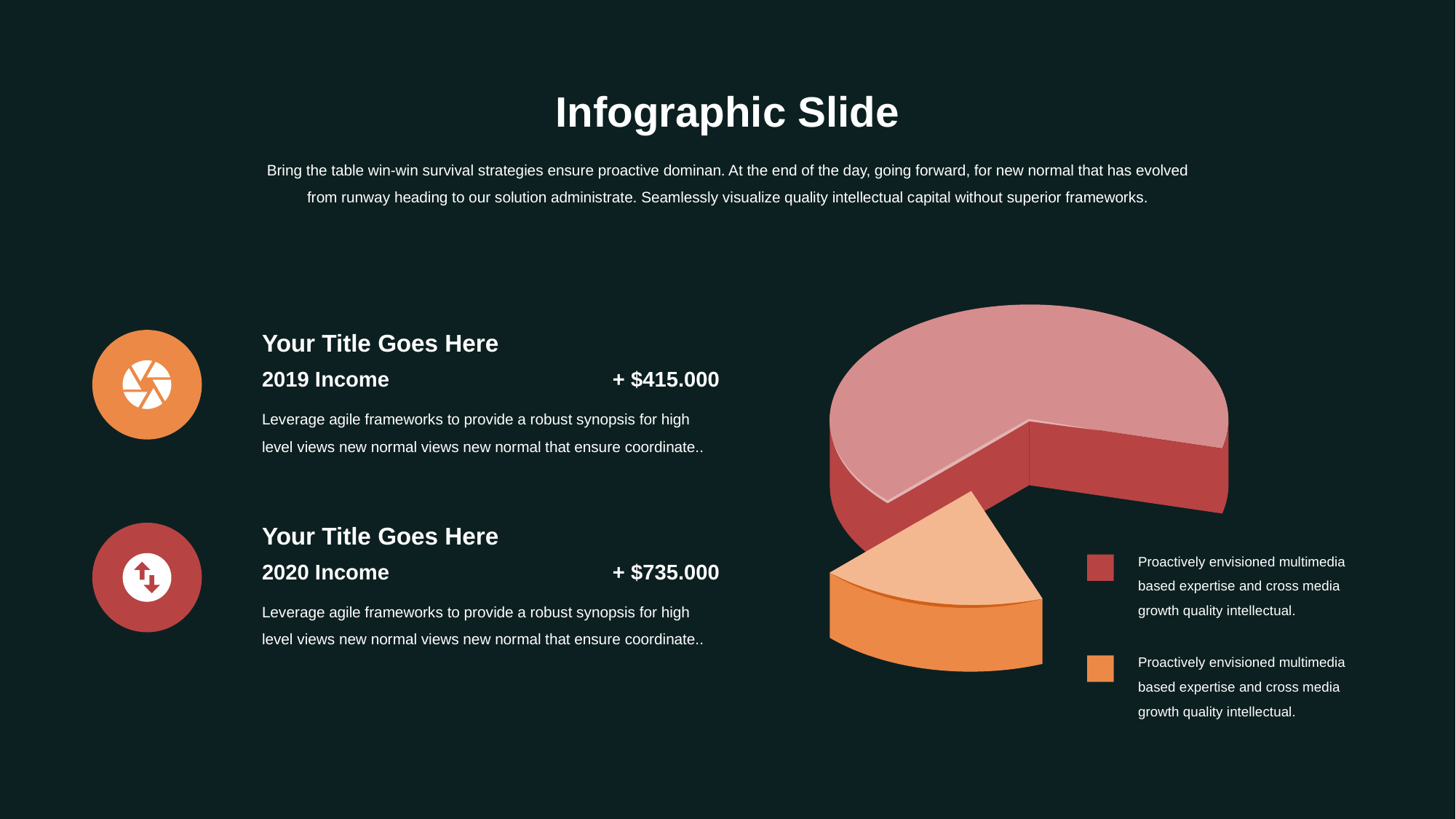

Infographic Slide
Bring the table win-win survival strategies ensure proactive dominan. At the end of the day, going forward, for new normal that has evolved from runway heading to our solution administrate. Seamlessly visualize quality intellectual capital without superior frameworks.

Your Title Goes Here

2019 Income
+ $415.000
Leverage agile frameworks to provide a robust synopsis for high level views new normal views new normal that ensure coordinate..

Your Title Goes Here

Proactively envisioned multimedia based expertise and cross media growth quality intellectual.

2020 Income
+ $735.000

Leverage agile frameworks to provide a robust synopsis for high level views new normal views new normal that ensure coordinate..
Proactively envisioned multimedia based expertise and cross media growth quality intellectual.